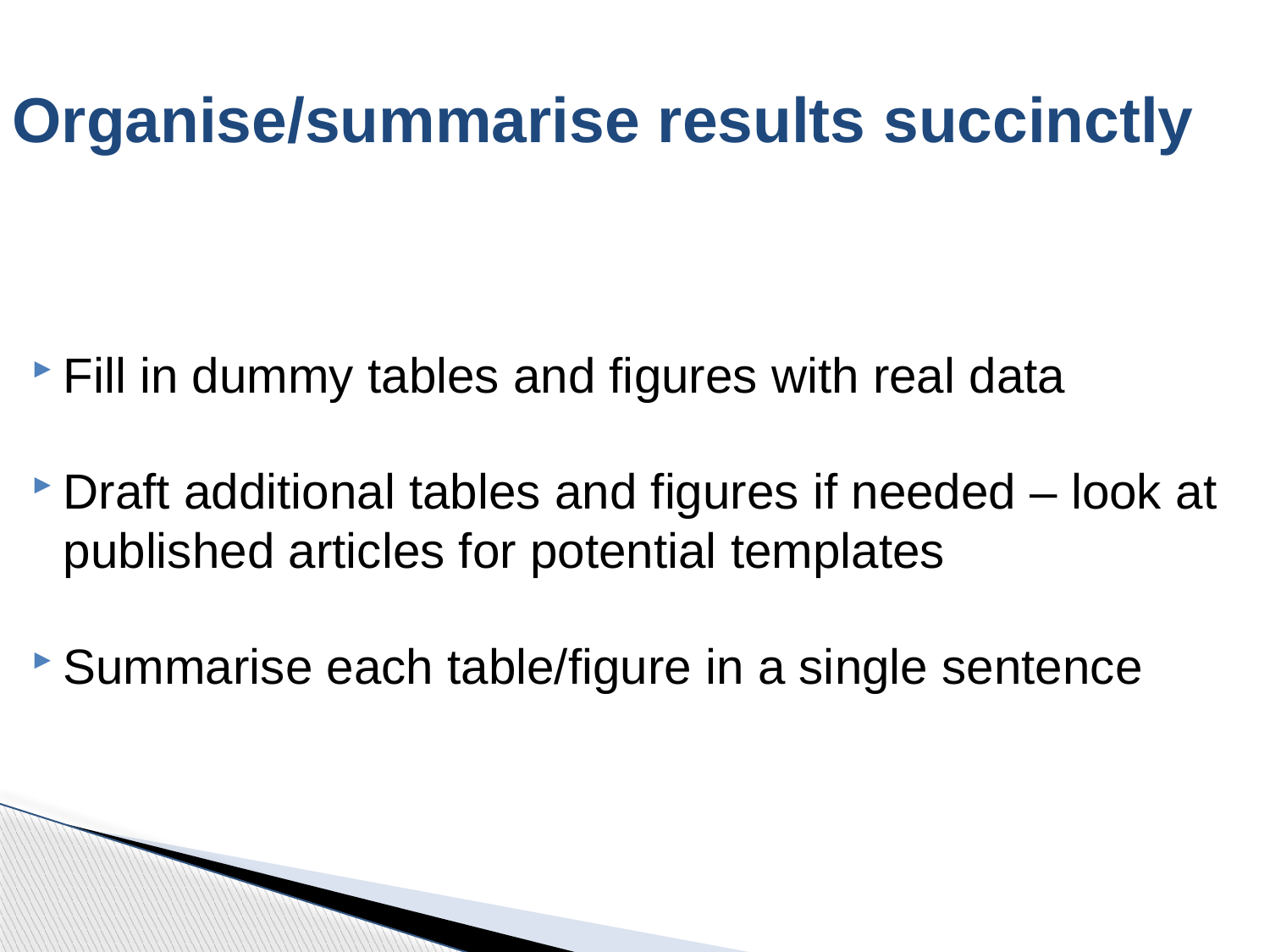

# Organise/summarise results succinctly

Fill in dummy tables and figures with real data
Draft additional tables and figures if needed – look at published articles for potential templates
Summarise each table/figure in a single sentence